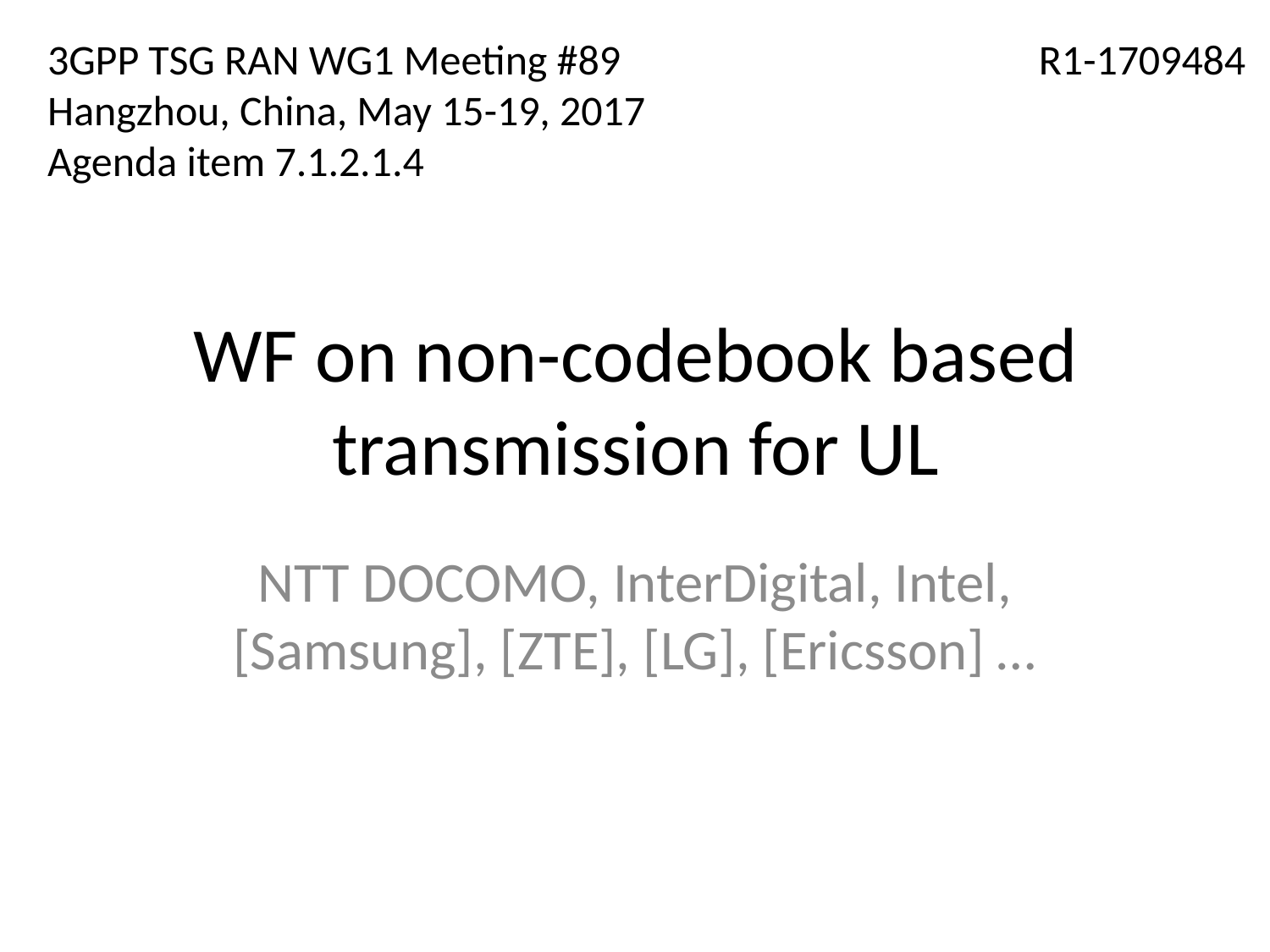

3GPP TSG RAN WG1 Meeting #89
Hangzhou, China, May 15-19, 2017
Agenda item 7.1.2.1.4
R1-1709484
# WF on non-codebook based transmission for UL
NTT DOCOMO, InterDigital, Intel, [Samsung], [ZTE], [LG], [Ericsson] …